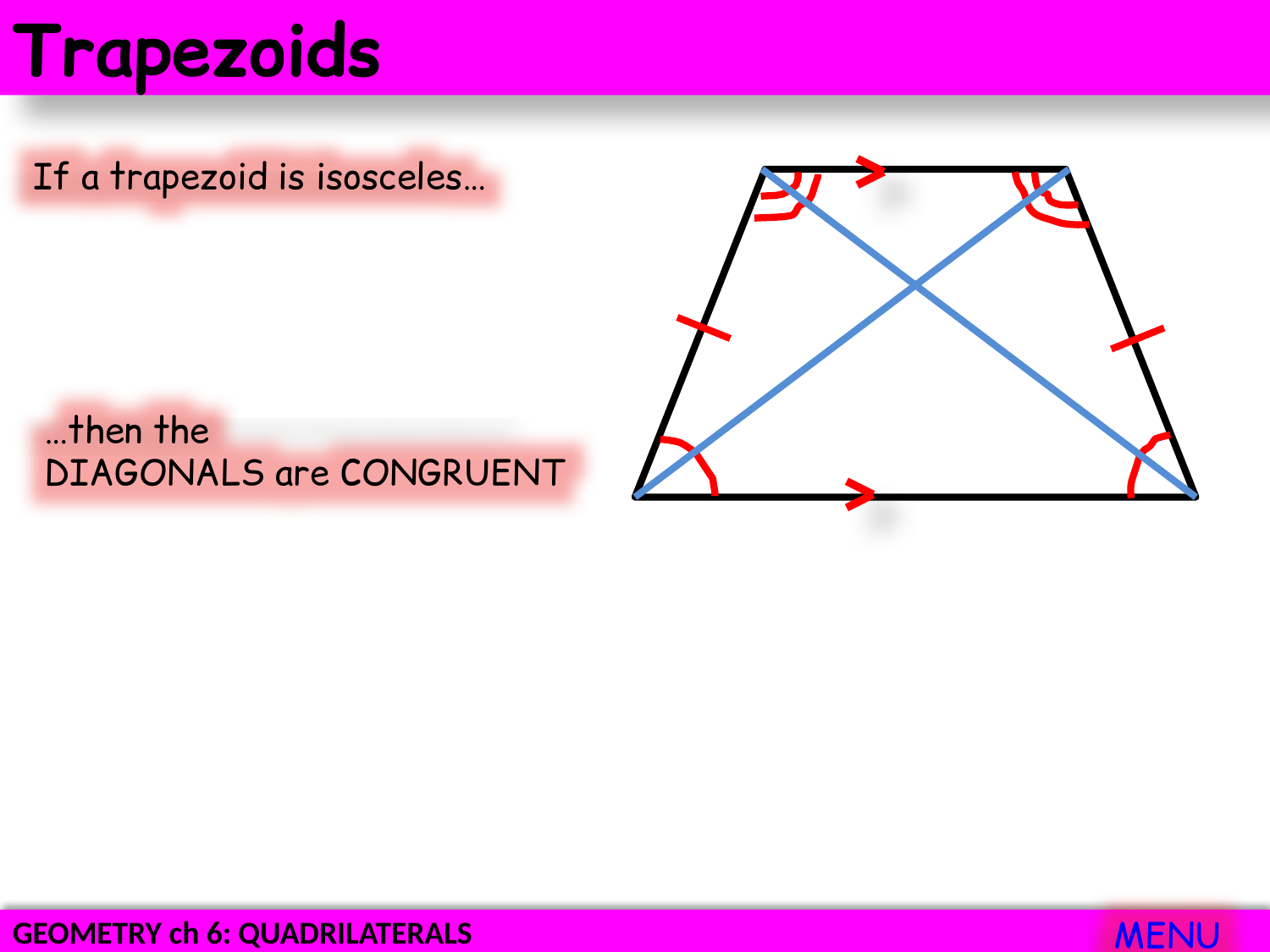

Trapezoids
If a trapezoid is isosceles…

…then the
DIAGONALS are CONGRUENT

MENU
GEOMETRY ch 6: QUADRILATERALS